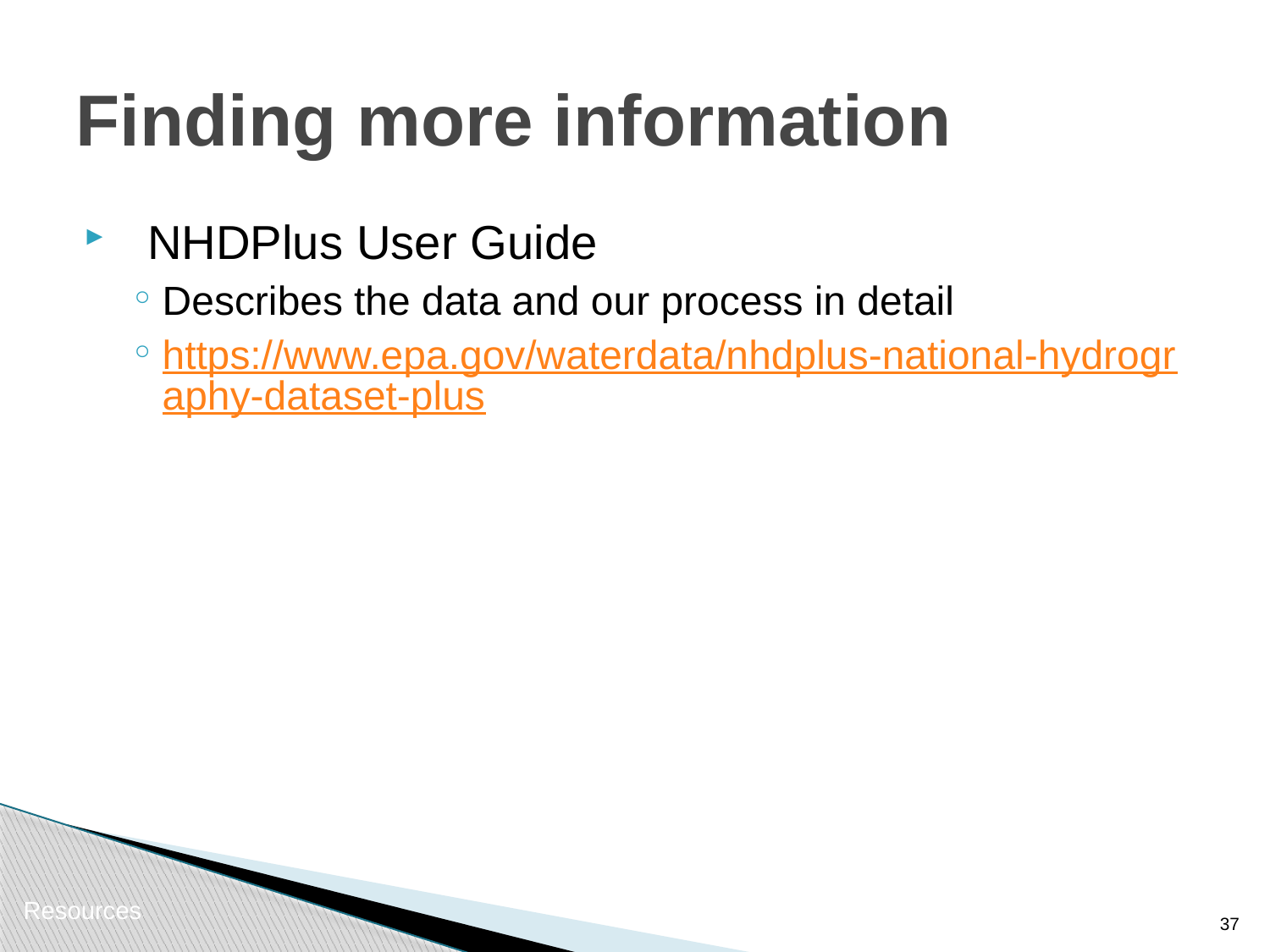

# Finding more information
NHDPlus User Guide
Describes the data and our process in detail
https://www.epa.gov/waterdata/nhdplus-national-hydrography-dataset-plus

Resources
37